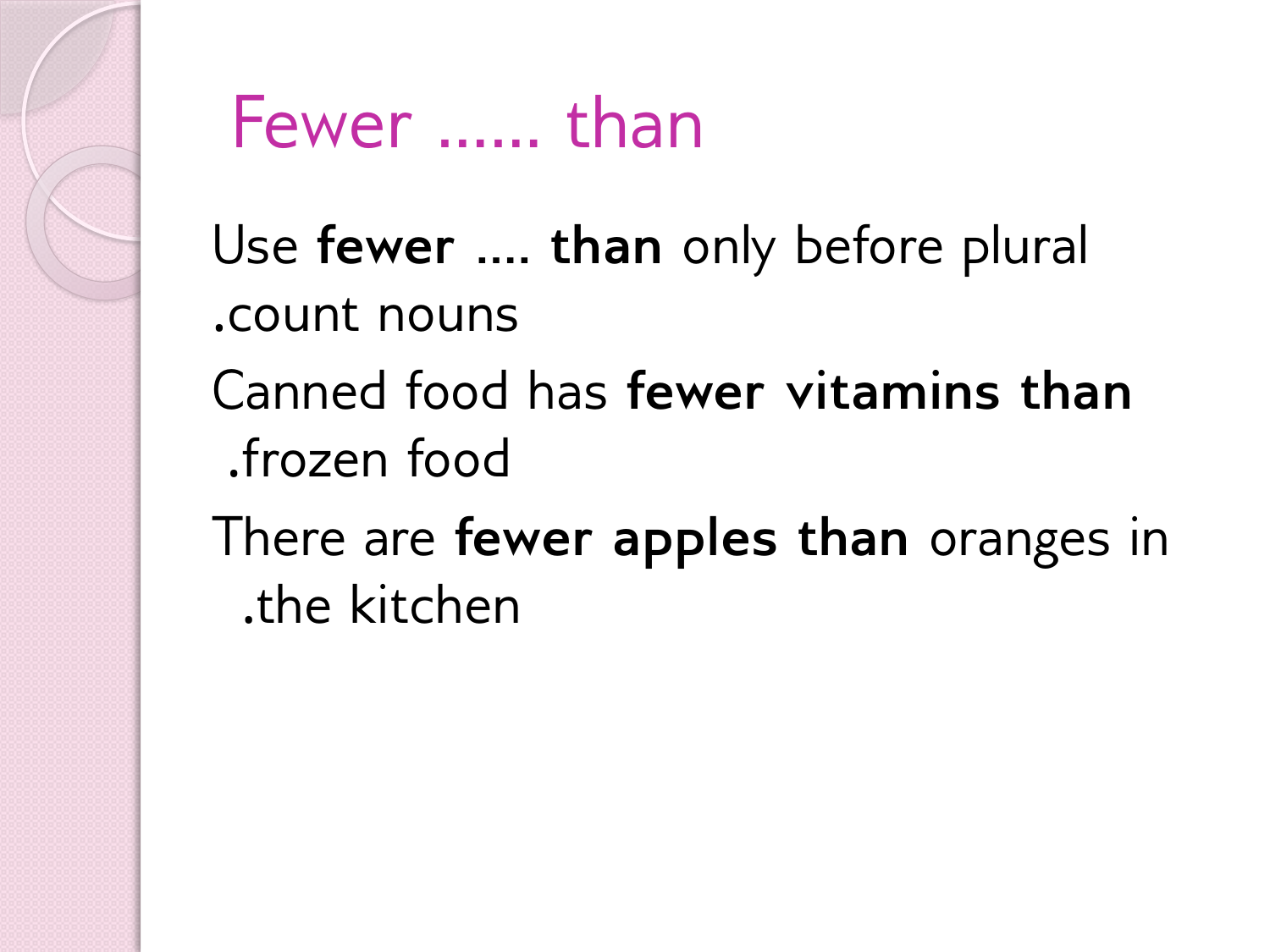

# Fewer …… than
Use fewer …. than only before plural count nouns.
Canned food has fewer vitamins than frozen food.
There are fewer apples than oranges in the kitchen.